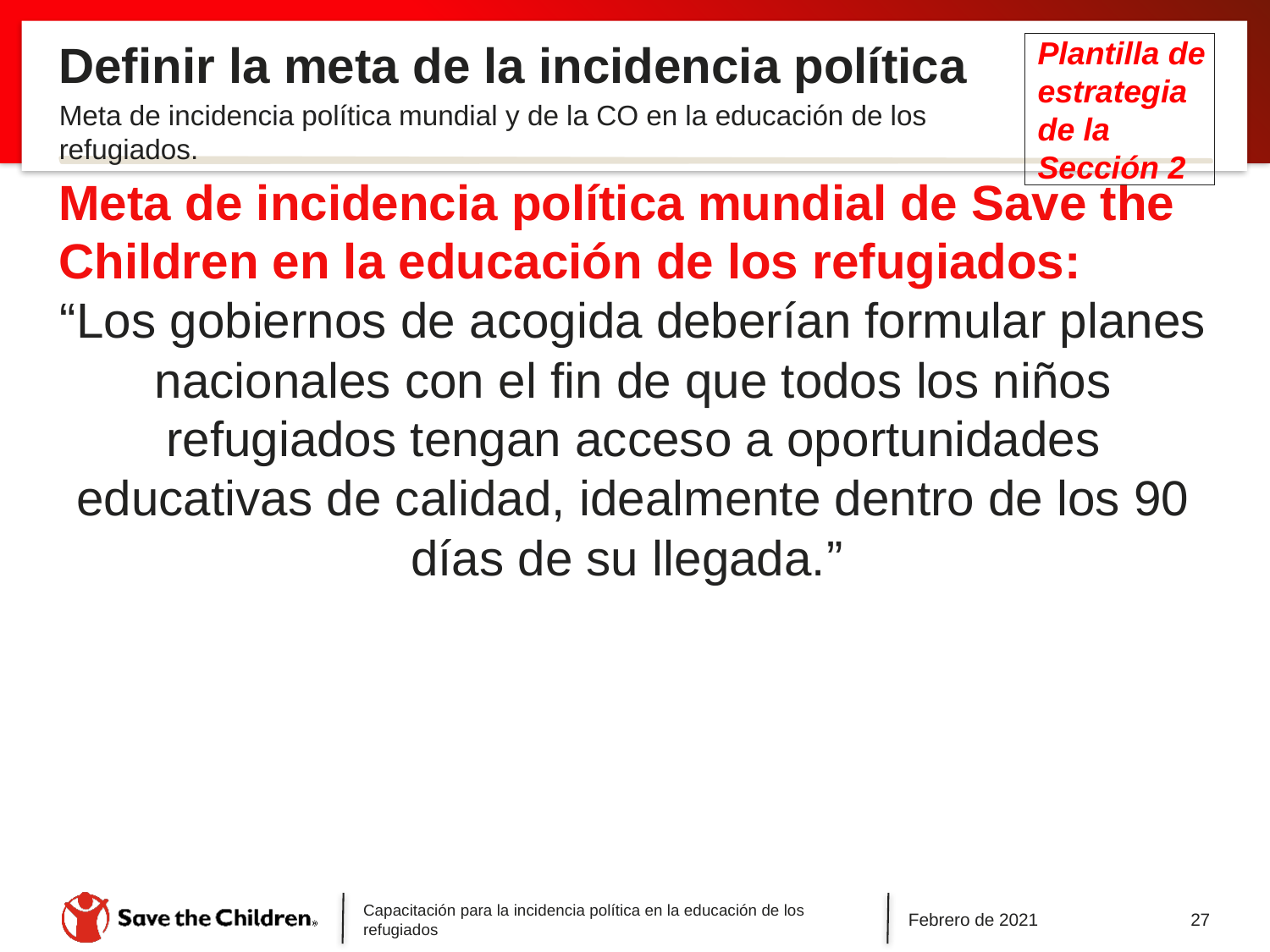

# Definir la meta de la incidencia política
Plantilla de estrategia de la Sección 2
Meta de incidencia política mundial y de la CO en la educación de los refugiados.
Meta de incidencia política mundial de Save the Children en la educación de los refugiados:
“Los gobiernos de acogida deberían formular planes nacionales con el fin de que todos los niños refugiados tengan acceso a oportunidades educativas de calidad, idealmente dentro de los 90 días de su llegada.”
Capacitación para la incidencia política en la educación de los refugiados
Febrero de 2021
27